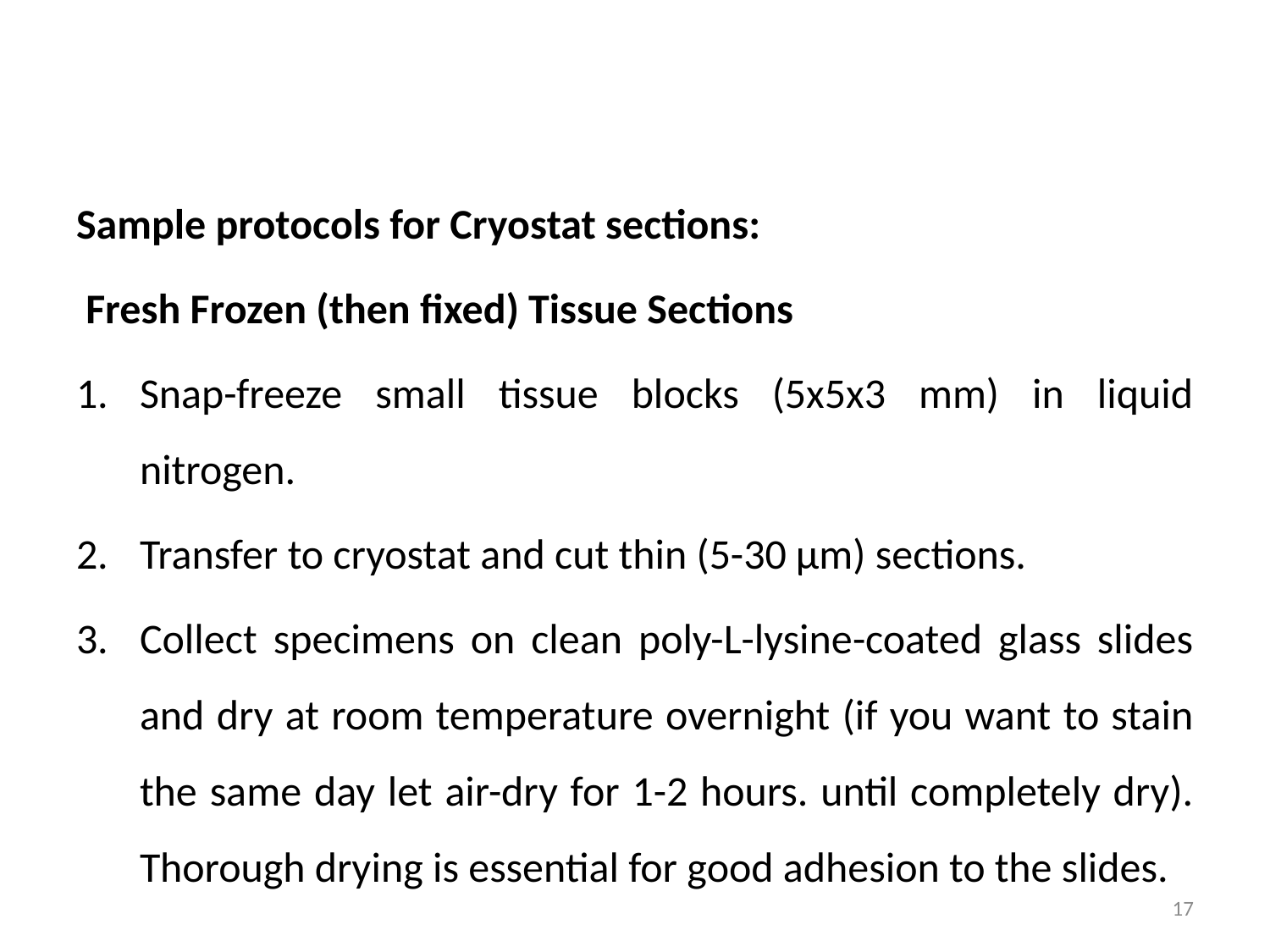

#
Sample protocols for Cryostat sections:
 Fresh Frozen (then fixed) Tissue Sections
Snap-freeze small tissue blocks (5x5x3 mm) in liquid nitrogen.
Transfer to cryostat and cut thin (5-30 μm) sections.
Collect specimens on clean poly-L-lysine-coated glass slides and dry at room temperature overnight (if you want to stain the same day let air-dry for 1-2 hours. until completely dry). Thorough drying is essential for good adhesion to the slides.
17